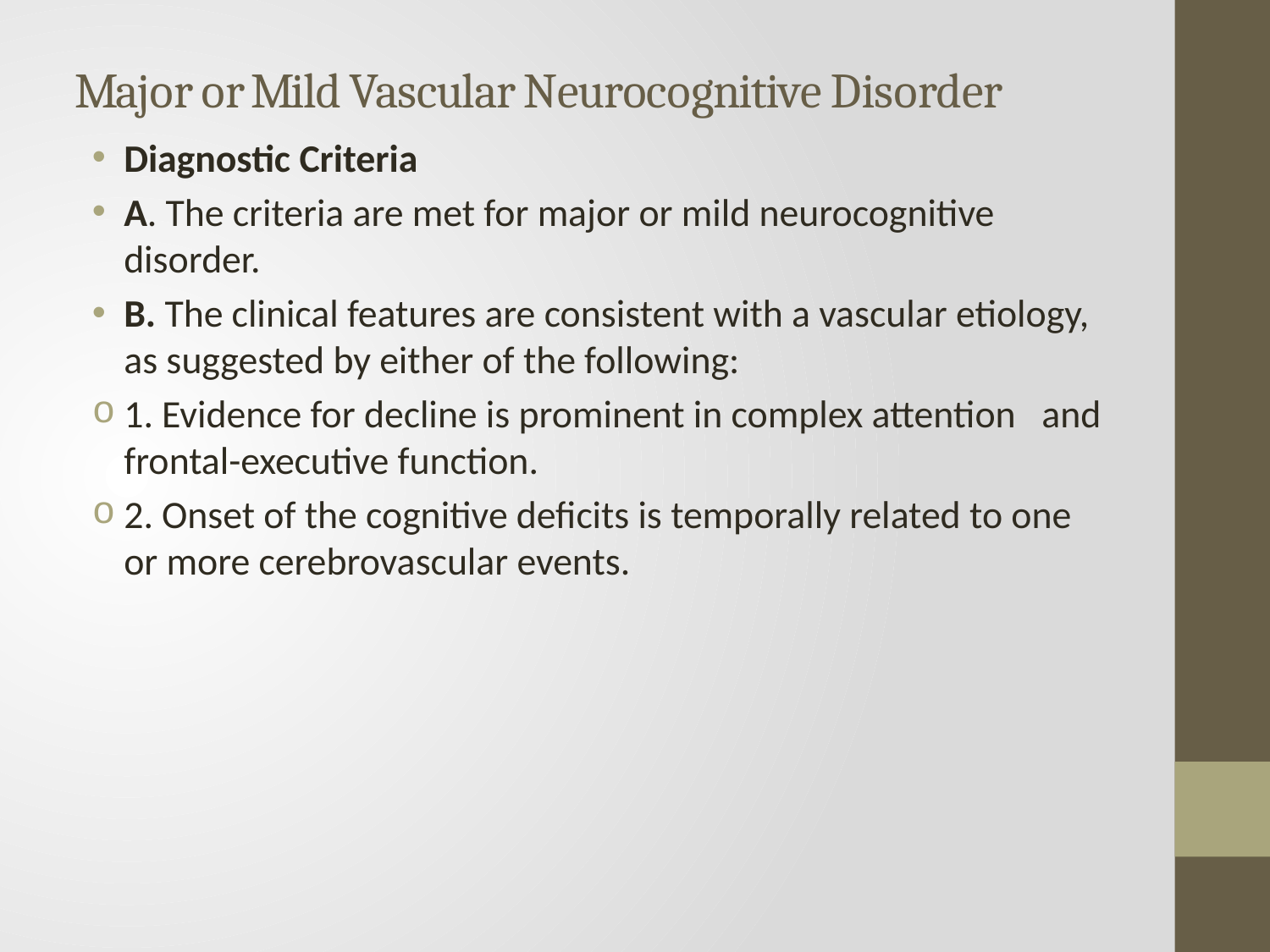

# Major or Mild Vascular Neurocognitive Disorder
Diagnostic Criteria
A. The criteria are met for major or mild neurocognitive disorder.
B. The clinical features are consistent with a vascular etiology, as suggested by either of the following:
1. Evidence for decline is prominent in complex attention   and frontal-executive function.
2. Onset of the cognitive deficits is temporally related to one or more cerebrovascular events.